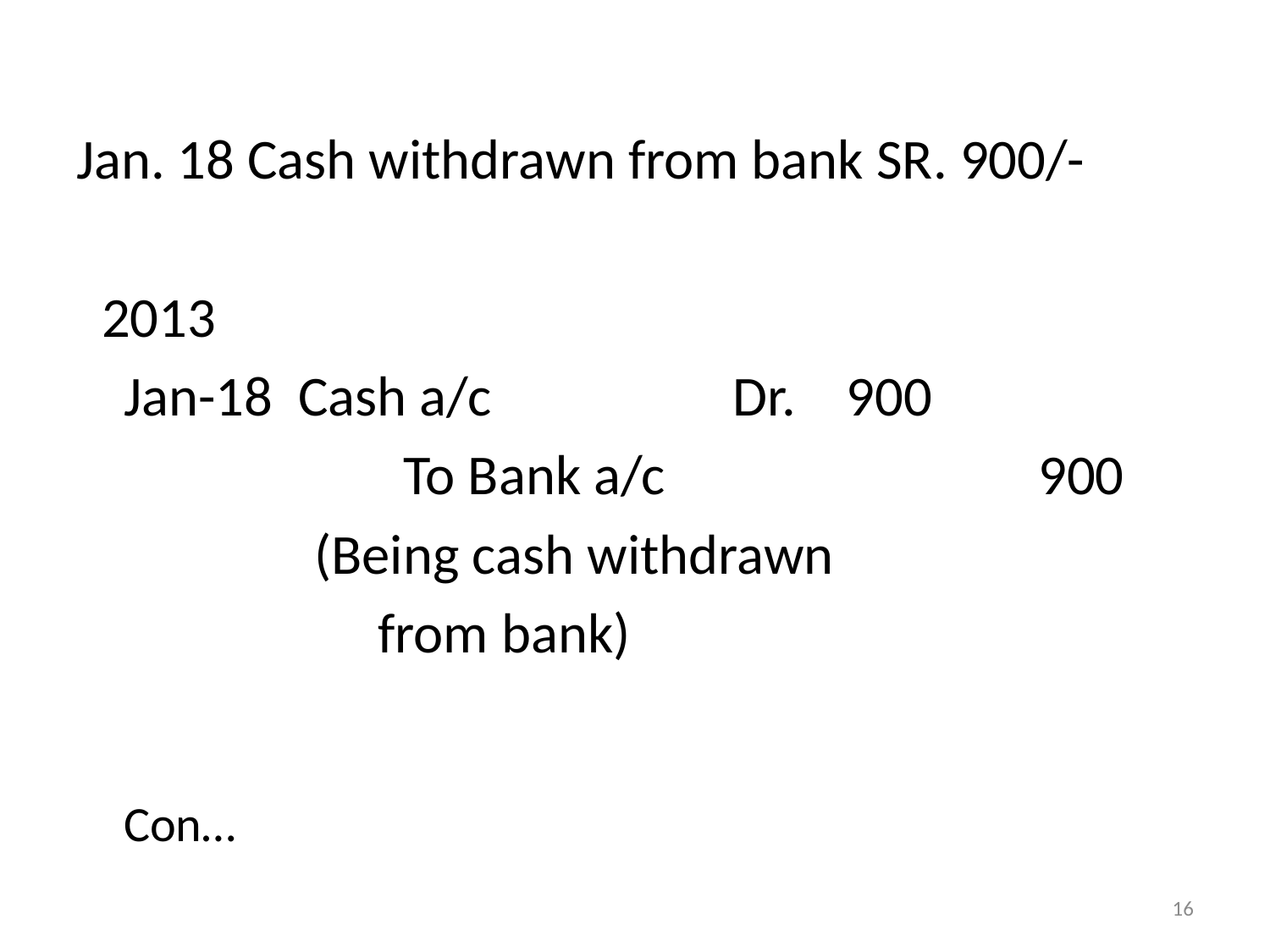

Jan. 18 Cash withdrawn from bank SR. 900/-

  2013
	Jan-18  Cash a/c                   Dr.    900
		            To Bank a/c			  900
		     (Being cash withdrawn
	 		from bank)
																         Con…

16